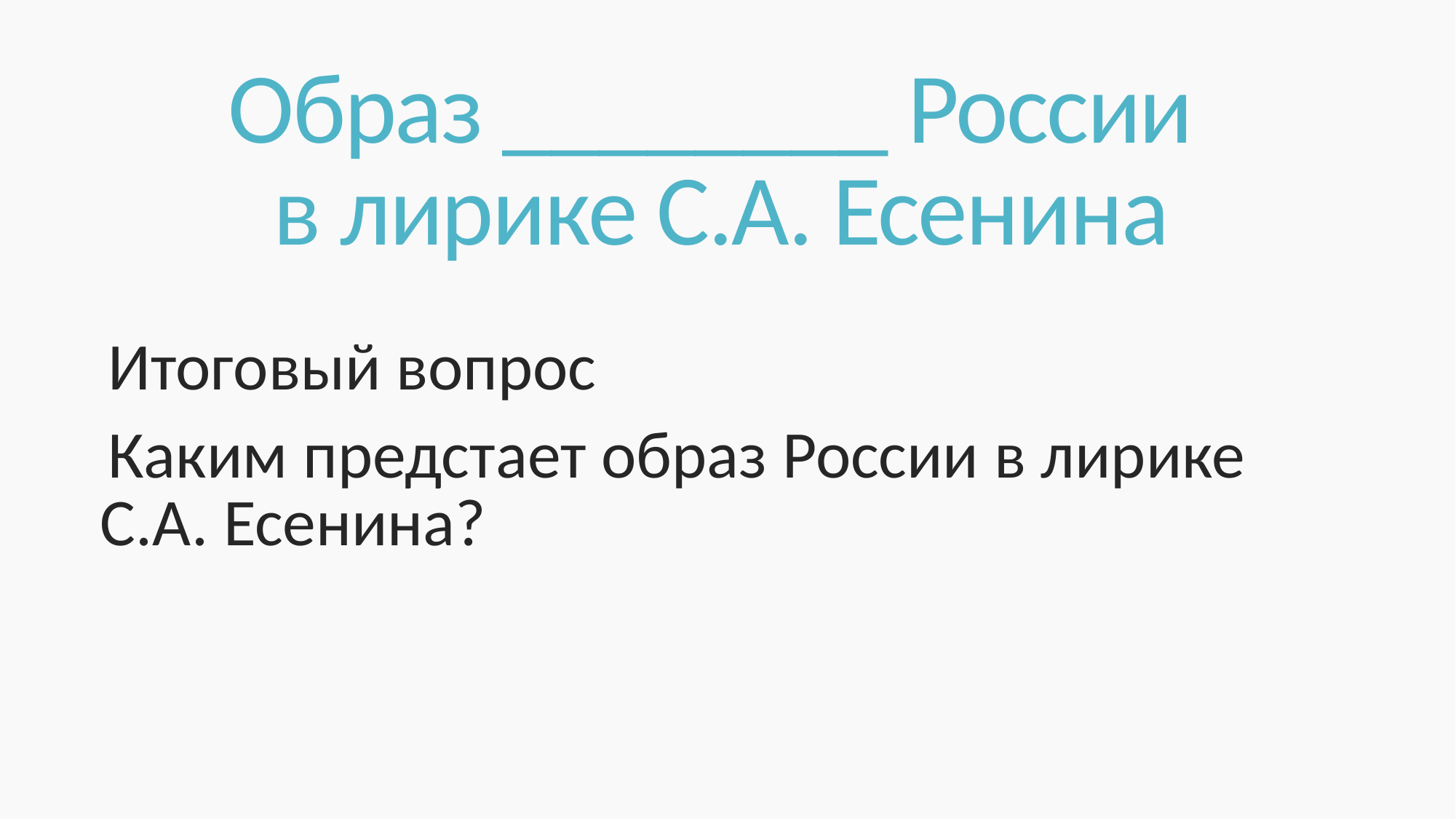

# Образ ________ России в лирике С.А. Есенина
Итоговый вопрос
Каким предстает образ России в лирике С.А. Есенина?